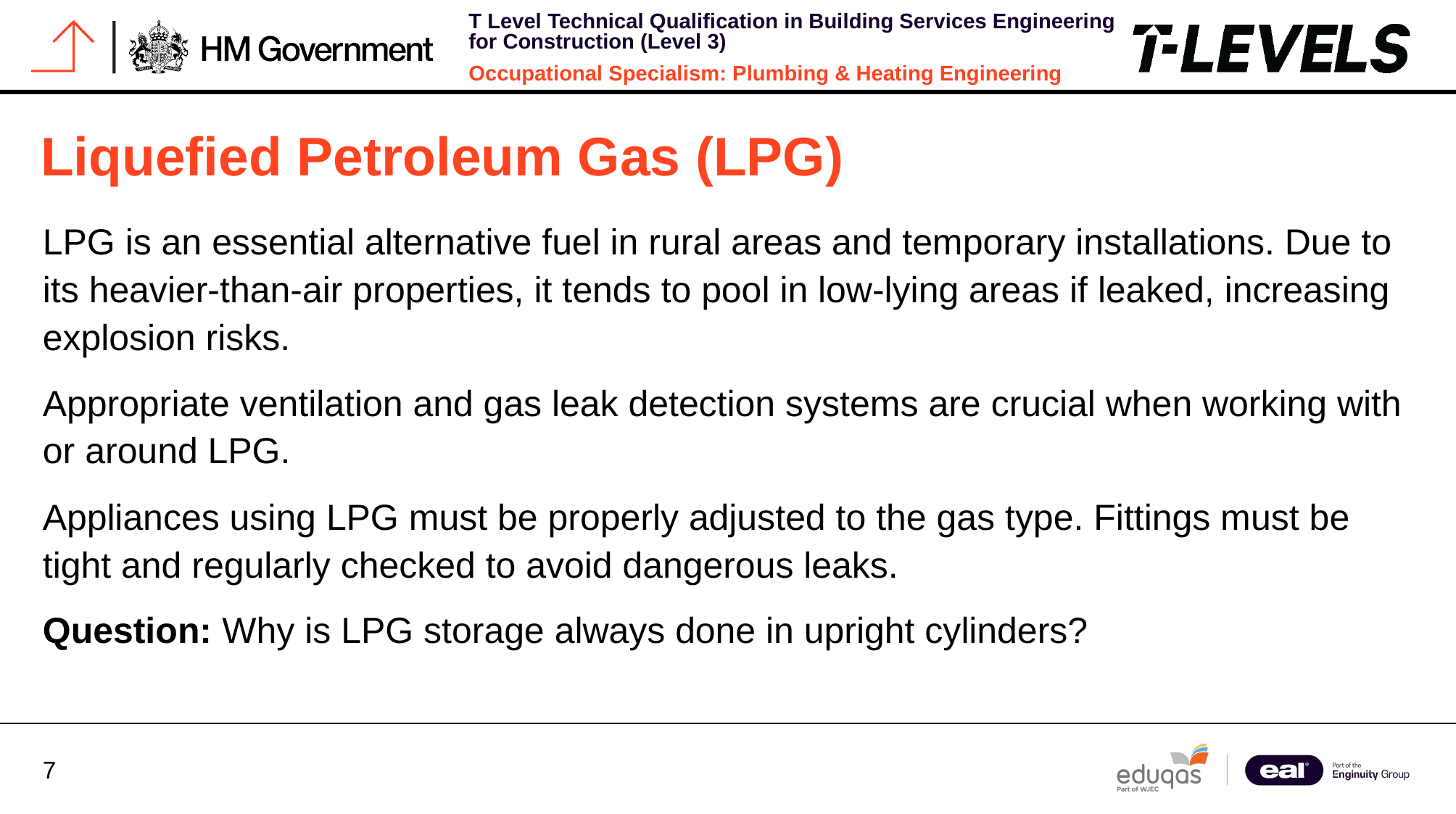

# Liquefied Petroleum Gas (LPG)
LPG is an essential alternative fuel in rural areas and temporary installations. Due to its heavier-than-air properties, it tends to pool in low-lying areas if leaked, increasing explosion risks.
Appropriate ventilation and gas leak detection systems are crucial when working with or around LPG.
Appliances using LPG must be properly adjusted to the gas type. Fittings must be tight and regularly checked to avoid dangerous leaks.
Question: Why is LPG storage always done in upright cylinders?